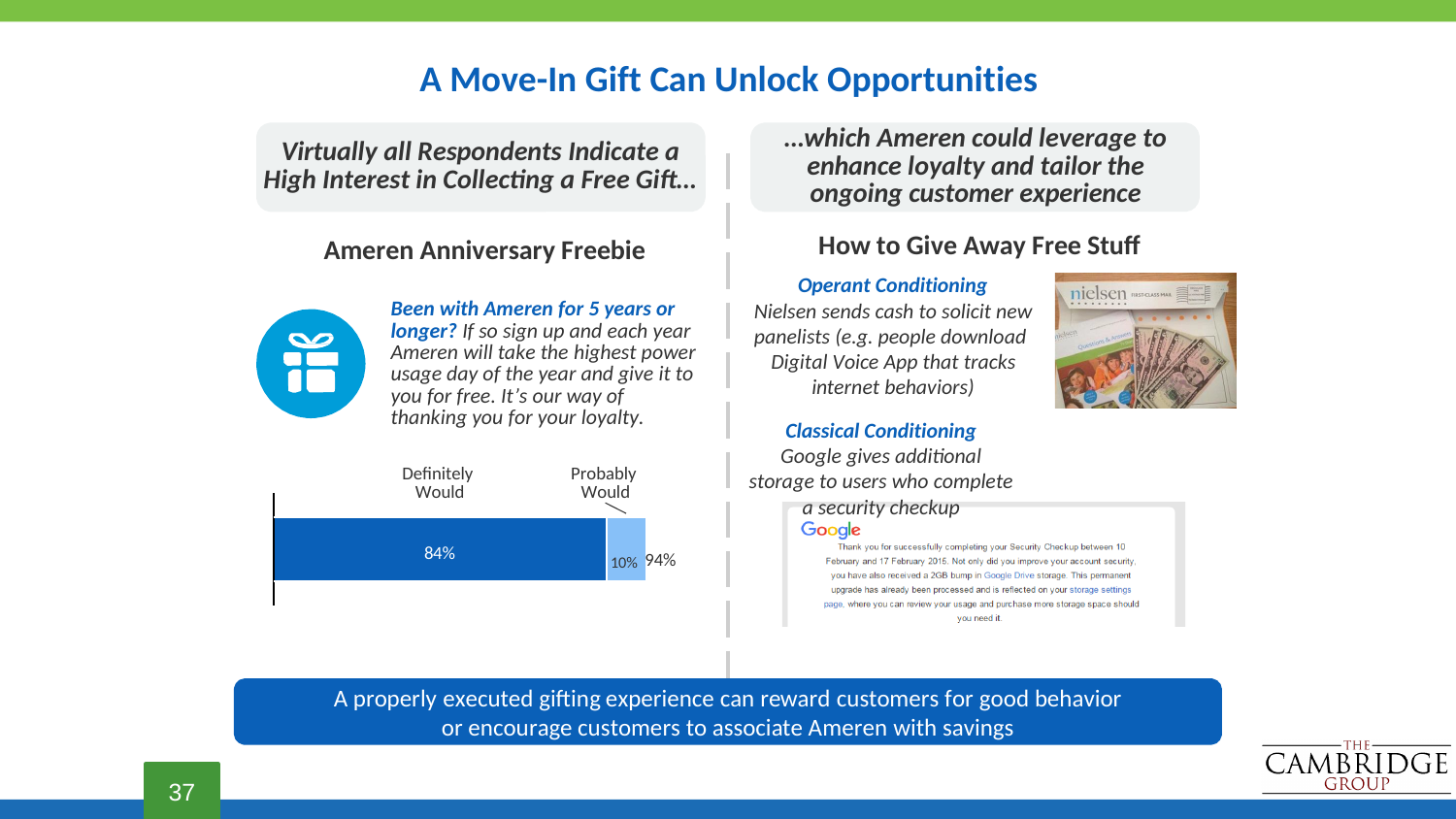

# A Move-In Gift Can Unlock Opportunities

…which Ameren could leverage to enhance loyalty and tailor the ongoing customer experience
How to Give Away Free Stuff
Operant Conditioning Nielsen sends cash to solicit new panelists (e.g. people download
Digital Voice App that tracks internet behaviors)
Classical Conditioning
Google gives additional storage to users who complete
a security checkup
Virtually all Respondents Indicate a High Interest in Collecting a Free Gift…

Ameren Anniversary Freebie

Been with Ameren for 5 years or longer? If so sign up and each year Ameren will take the highest power usage day of the year and give it to you for free. It’s our way of thanking you for your loyalty.

Definitely Would
Probably Would

10%  94%
84%

A properly executed gifting experience can reward customers for good behavior
or encourage customers to associate Ameren with savings
37